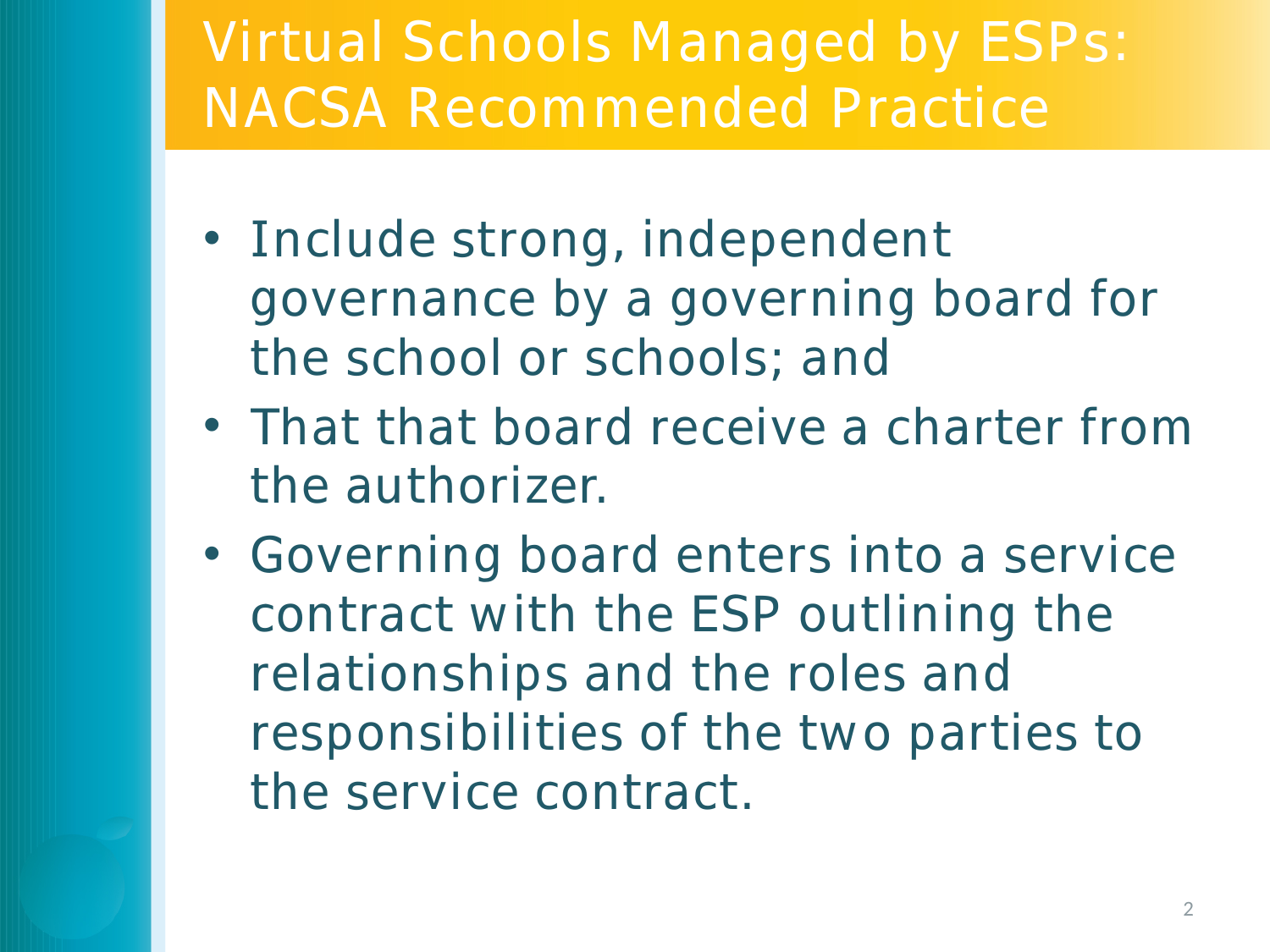

# Virtual Schools Managed by ESPs: NACSA Recommended Practice
Include strong, independent governance by a governing board for the school or schools; and
That that board receive a charter from the authorizer.
Governing board enters into a service contract with the ESP outlining the relationships and the roles and responsibilities of the two parties to the service contract.

2